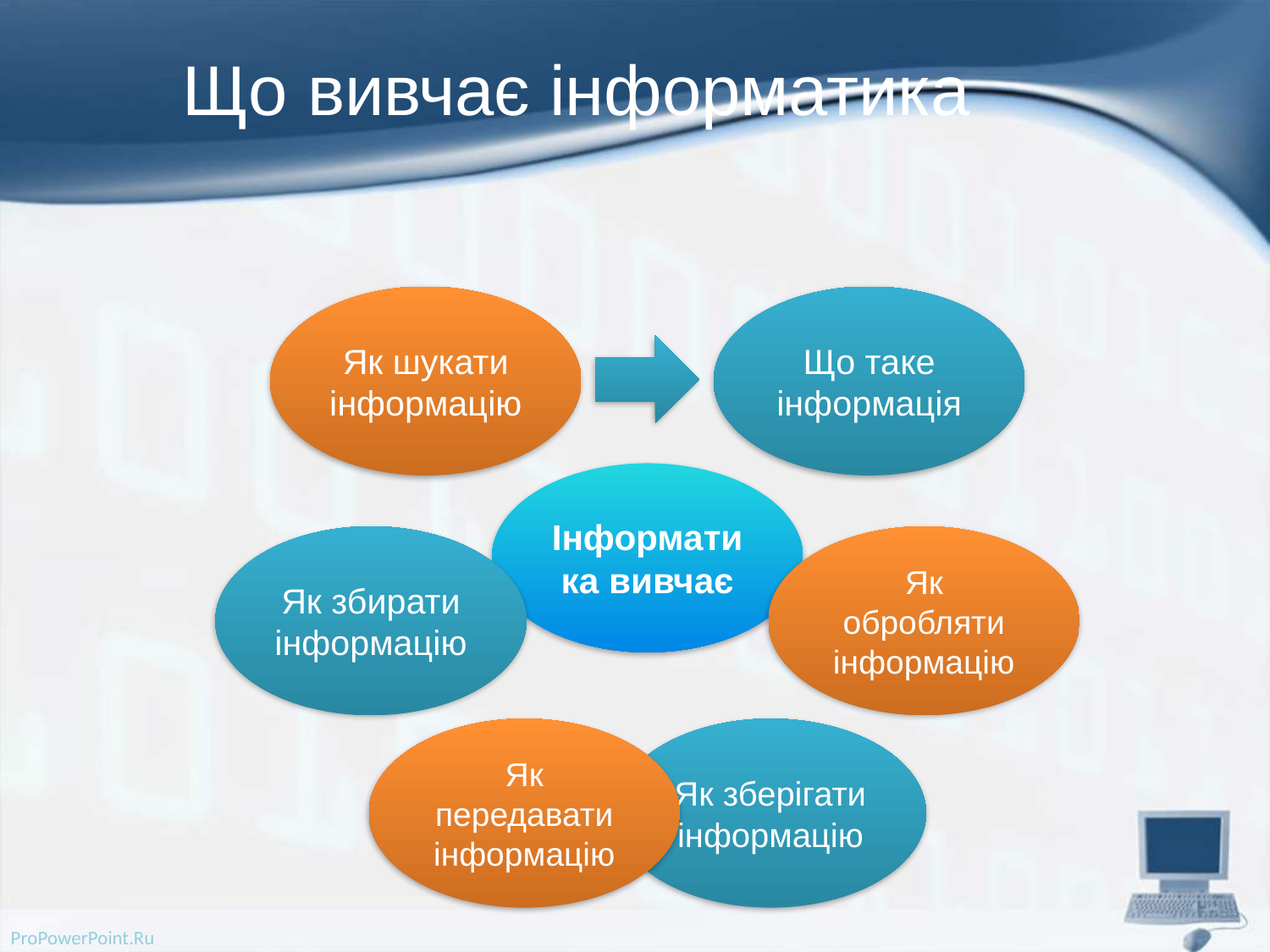

# Що вивчає інформатика
Інформатика вивчає
Що таке інформація
Як обробляти інформацію
Як зберігати інформацію
Як передавати інформацію
Як шукати інформацію
Як збирати інформацію